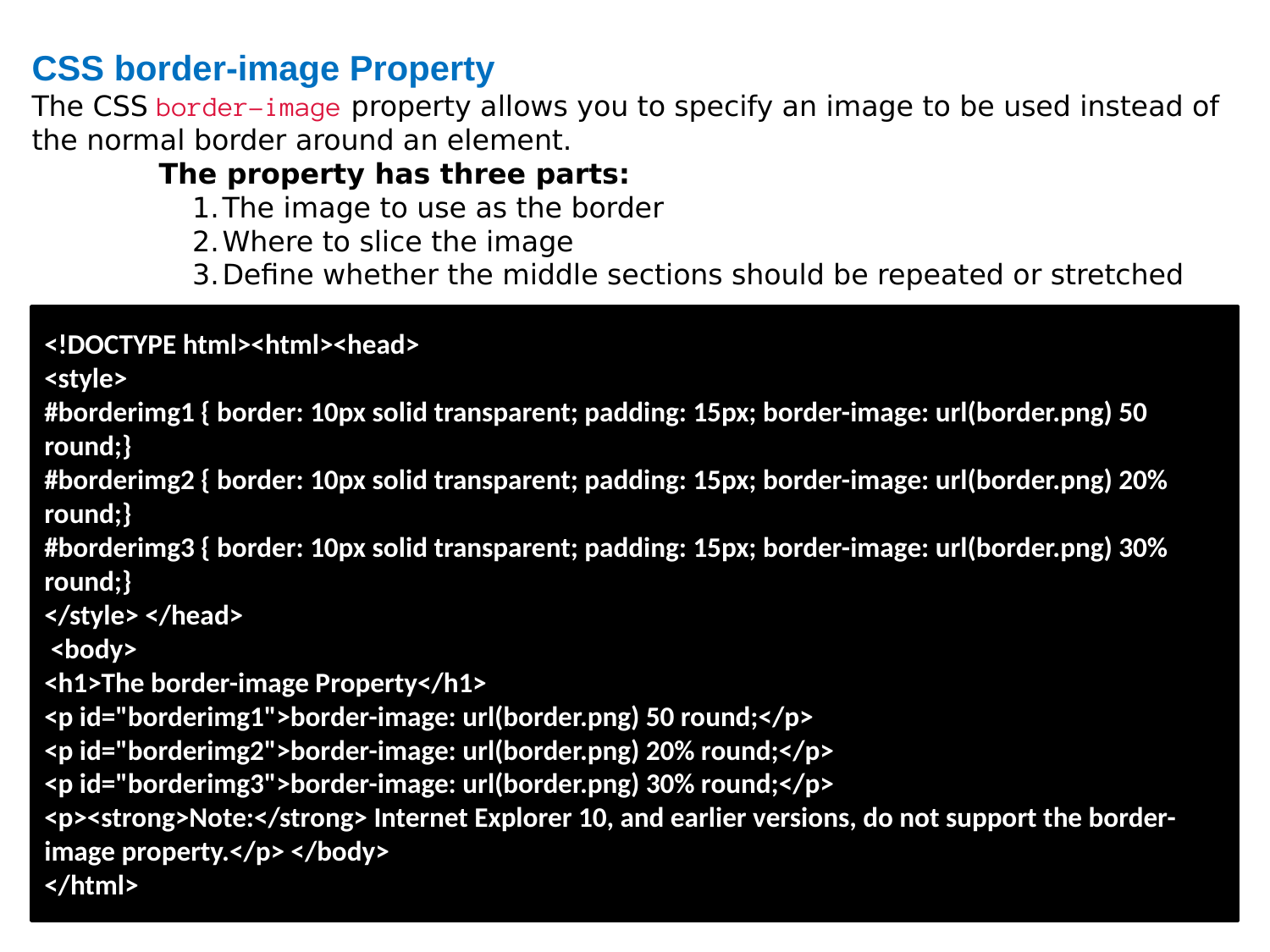

CSS border-image Property
The CSS border-image property allows you to specify an image to be used instead of the normal border around an element.
	The property has three parts:
The image to use as the border
Where to slice the image
Define whether the middle sections should be repeated or stretched

<!DOCTYPE html><html><head>
<style>
#borderimg1 { border: 10px solid transparent; padding: 15px; border-image: url(border.png) 50 round;}
#borderimg2 { border: 10px solid transparent; padding: 15px; border-image: url(border.png) 20% round;}
#borderimg3 { border: 10px solid transparent; padding: 15px; border-image: url(border.png) 30% round;}
</style> </head>
 <body>
<h1>The border-image Property</h1>
<p id="borderimg1">border-image: url(border.png) 50 round;</p>
<p id="borderimg2">border-image: url(border.png) 20% round;</p>
<p id="borderimg3">border-image: url(border.png) 30% round;</p>
<p><strong>Note:</strong> Internet Explorer 10, and earlier versions, do not support the border-image property.</p> </body>
</html>